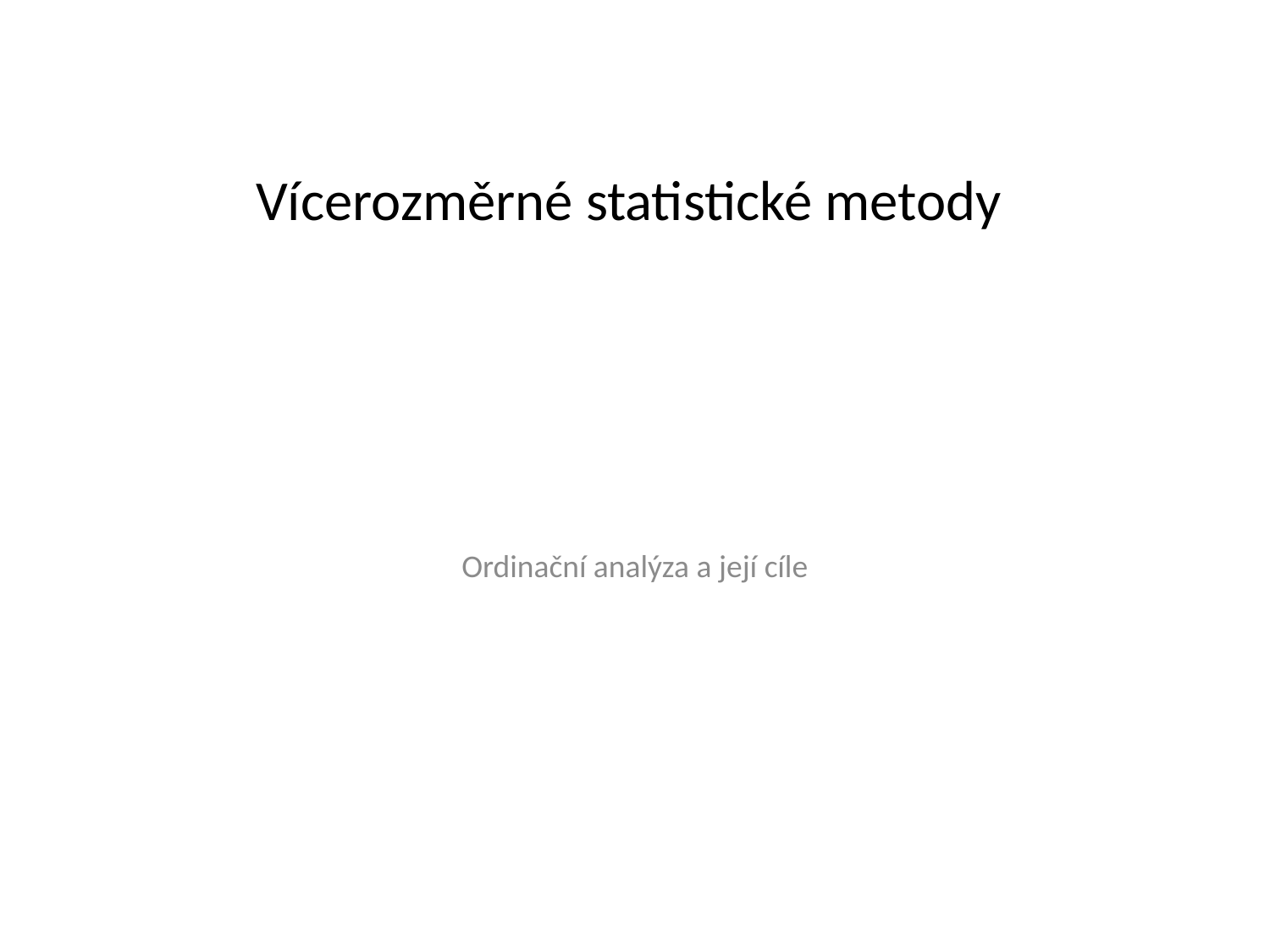

# Vícerozměrné statistické metody
Ordinační analýza a její cíle